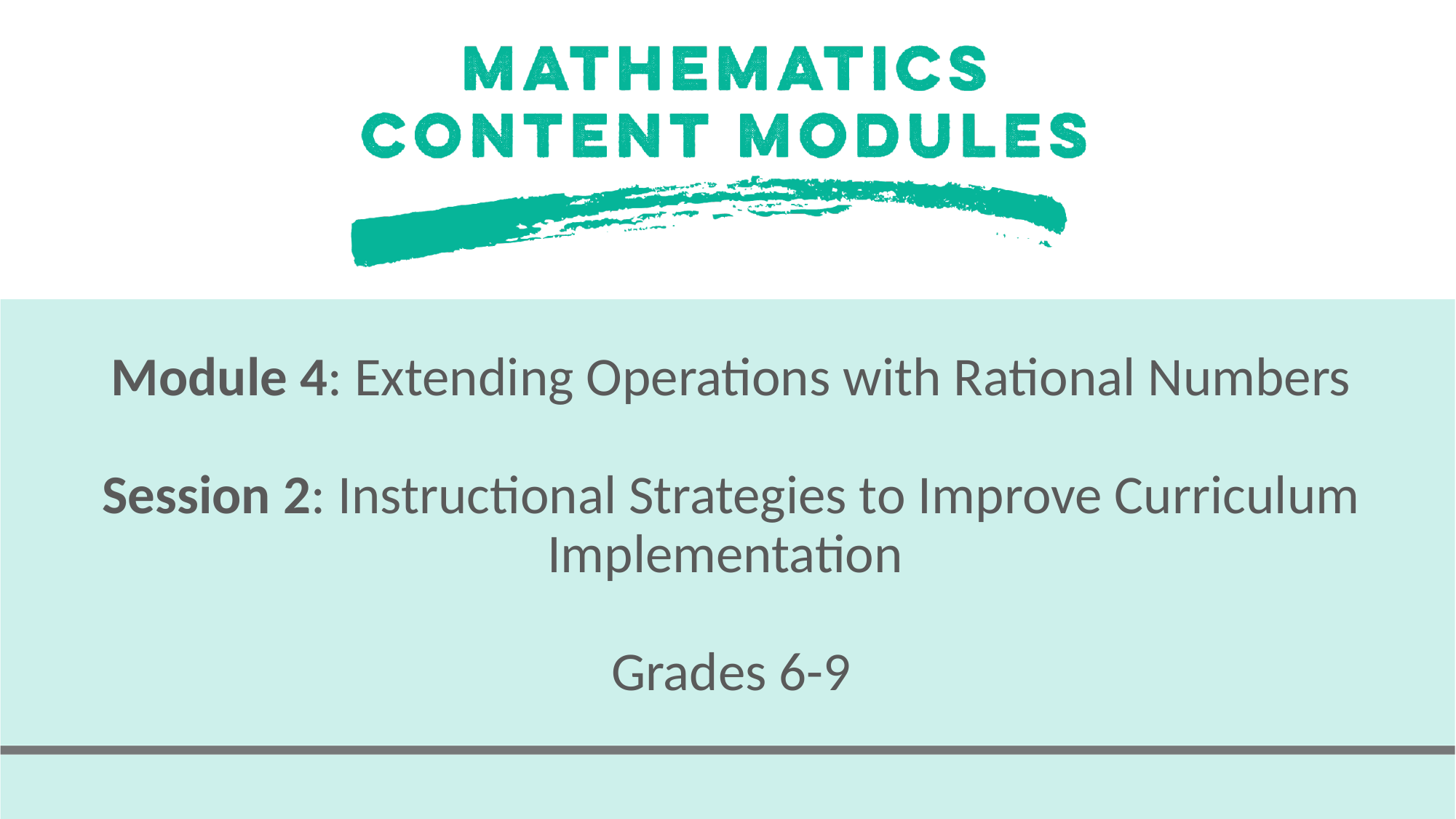

# Module 4: Extending Operations with Rational Numbers Session 2: Instructional Strategies to Improve Curriculum Implementation Grades 6-9